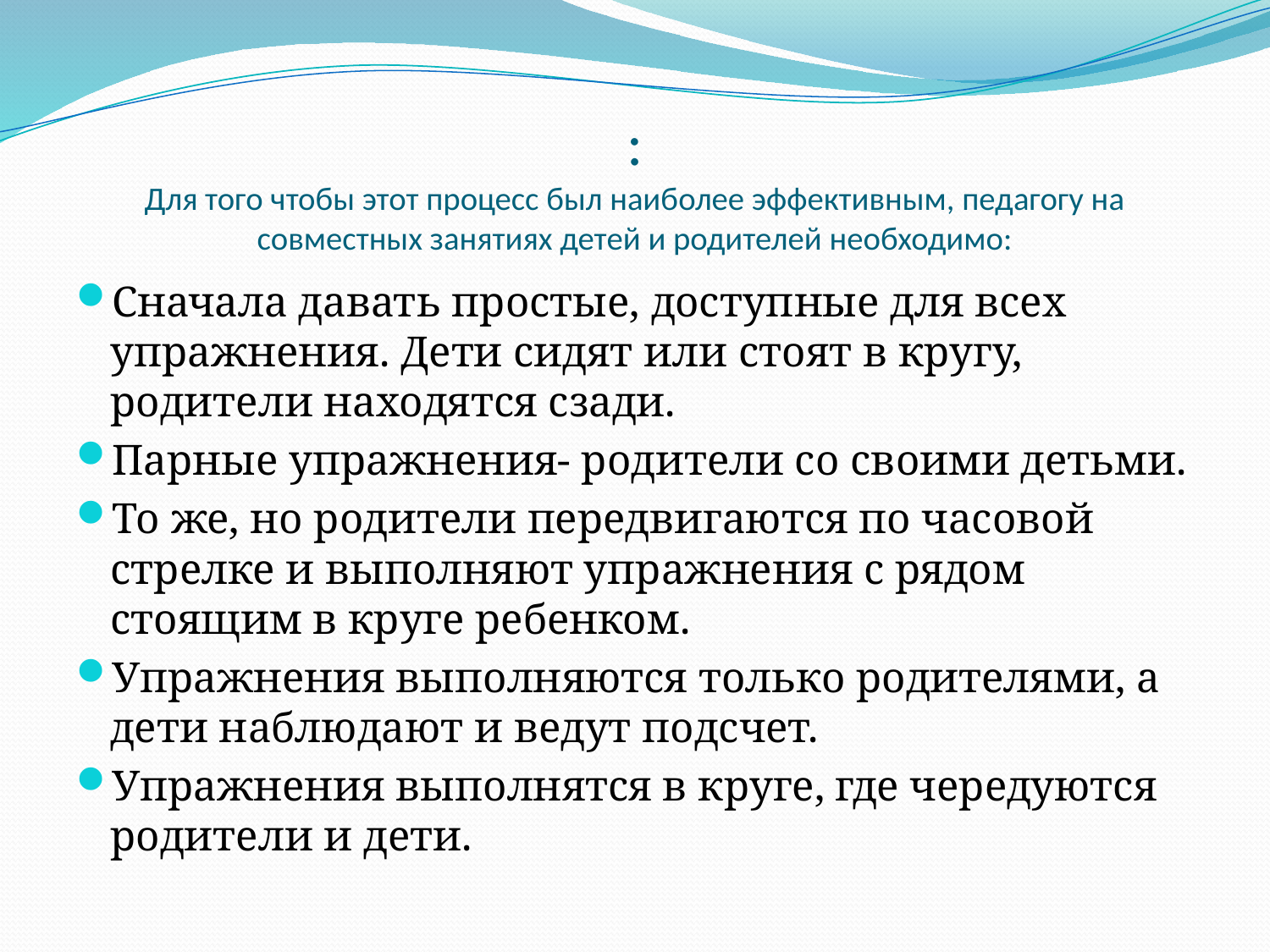

# : Для того чтобы этот процесс был наиболее эффективным, педагогу на совместных занятиях детей и родителей необходимо:
Сначала давать простые, доступные для всех упражнения. Дети сидят или стоят в кругу, родители находятся сзади.
Парные упражнения- родители со своими детьми.
То же, но родители передвигаются по часовой стрелке и выполняют упражнения с рядом стоящим в круге ребенком.
Упражнения выполняются только родителями, а дети наблюдают и ведут подсчет.
Упражнения выполнятся в круге, где чередуются родители и дети.